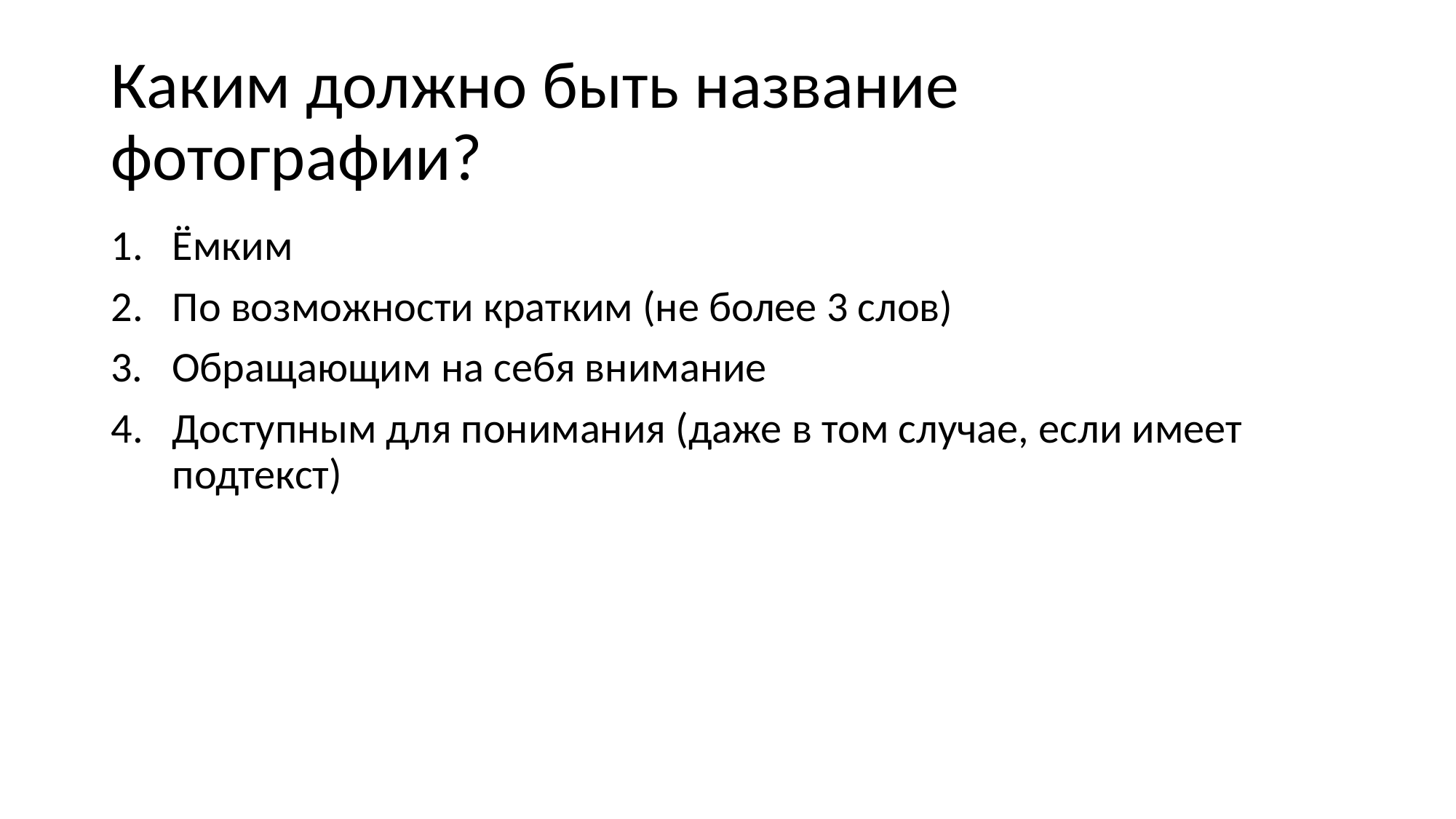

# Каким должно быть название фотографии?
Ёмким
По возможности кратким (не более 3 слов)
3.   Обращающим на себя внимание
Доступным для понимания (даже в том случае, если имеет подтекст)